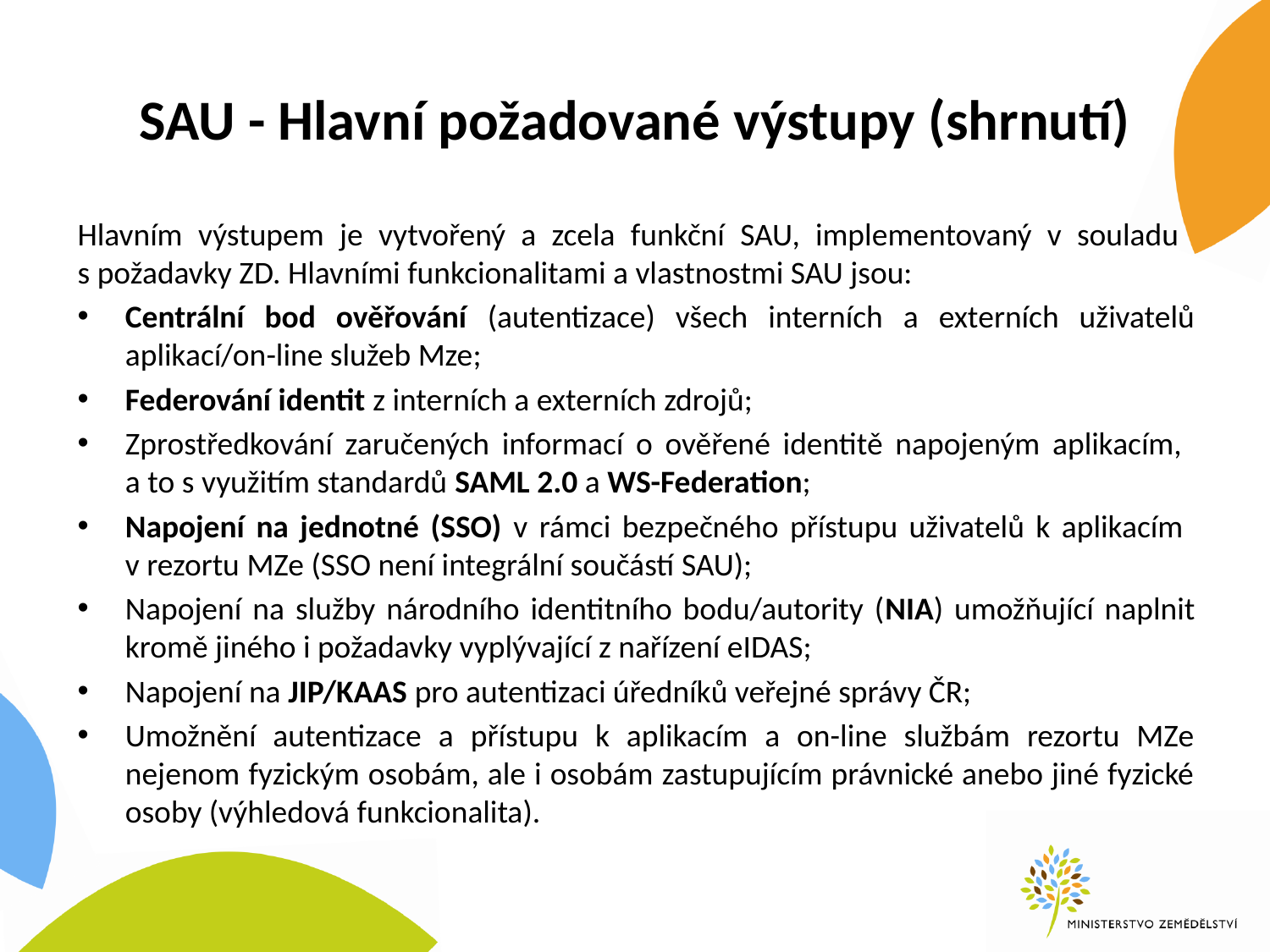

# SAU - Hlavní požadované výstupy (shrnutí)
Hlavním výstupem je vytvořený a zcela funkční SAU, implementovaný v souladu
s požadavky ZD. Hlavními funkcionalitami a vlastnostmi SAU jsou:
Centrální bod ověřování (autentizace) všech interních a externích uživatelů aplikací/on-line služeb Mze;
Federování identit z interních a externích zdrojů;
Zprostředkování zaručených informací o ověřené identitě napojeným aplikacím,
a to s využitím standardů SAML 2.0 a WS-Federation;
Napojení na jednotné (SSO) v rámci bezpečného přístupu uživatelů k aplikacím
v rezortu MZe (SSO není integrální součástí SAU);
Napojení na služby národního identitního bodu/autority (NIA) umožňující naplnit kromě jiného i požadavky vyplývající z nařízení eIDAS;
Napojení na JIP/KAAS pro autentizaci úředníků veřejné správy ČR;
Umožnění autentizace a přístupu k aplikacím a on-line službám rezortu MZe nejenom fyzickým osobám, ale i osobám zastupujícím právnické anebo jiné fyzické osoby (výhledová funkcionalita).